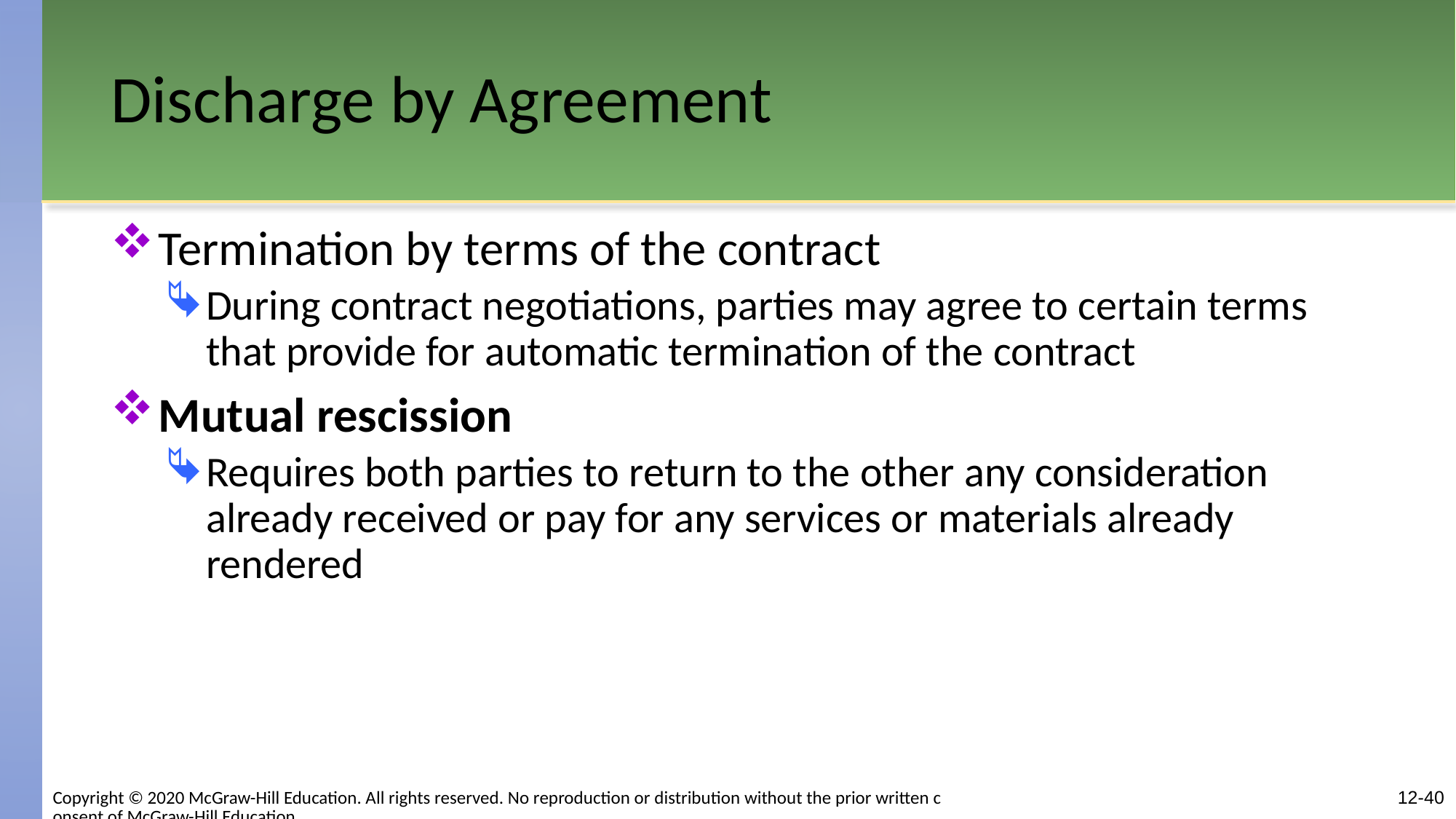

# Discharge by Agreement
Termination by terms of the contract
During contract negotiations, parties may agree to certain terms that provide for automatic termination of the contract
Mutual rescission
Requires both parties to return to the other any consideration already received or pay for any services or materials already rendered
Copyright © 2020 McGraw-Hill Education. All rights reserved. No reproduction or distribution without the prior written consent of McGraw-Hill Education.
12-40